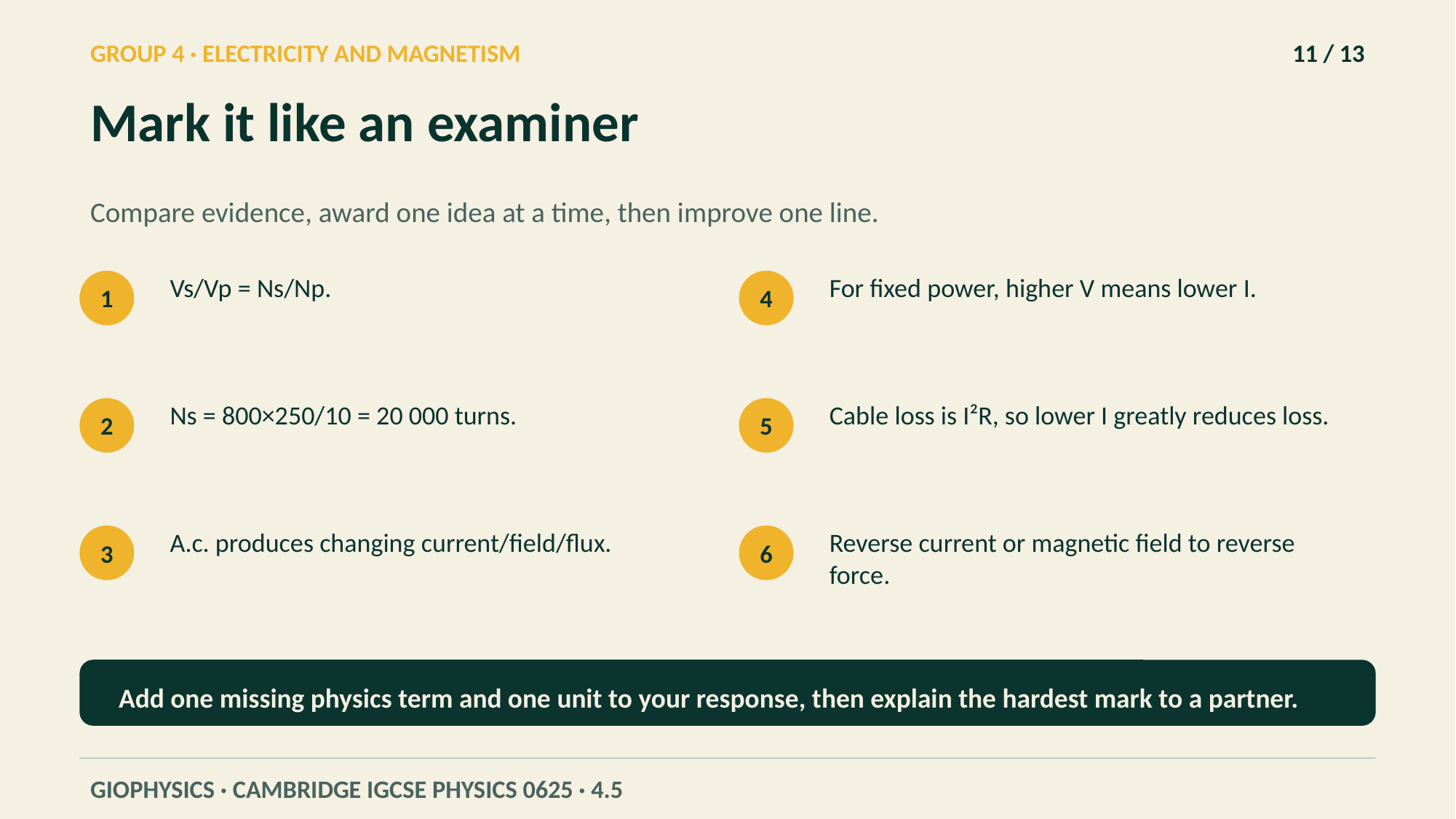

GROUP 4 · ELECTRICITY AND MAGNETISM
11 / 13
Mark it like an examiner
Compare evidence, award one idea at a time, then improve one line.
Vs/Vp = Ns/Np.
For fixed power, higher V means lower I.

1
4
Ns = 800×250/10 = 20 000 turns.
Cable loss is I²R, so lower I greatly reduces loss.

2
5
A.c. produces changing current/field/flux.
Reverse current or magnetic field to reverse force.

3
6

Add one missing physics term and one unit to your response, then explain the hardest mark to a partner.

GIOPHYSICS · CAMBRIDGE IGCSE PHYSICS 0625 · 4.5